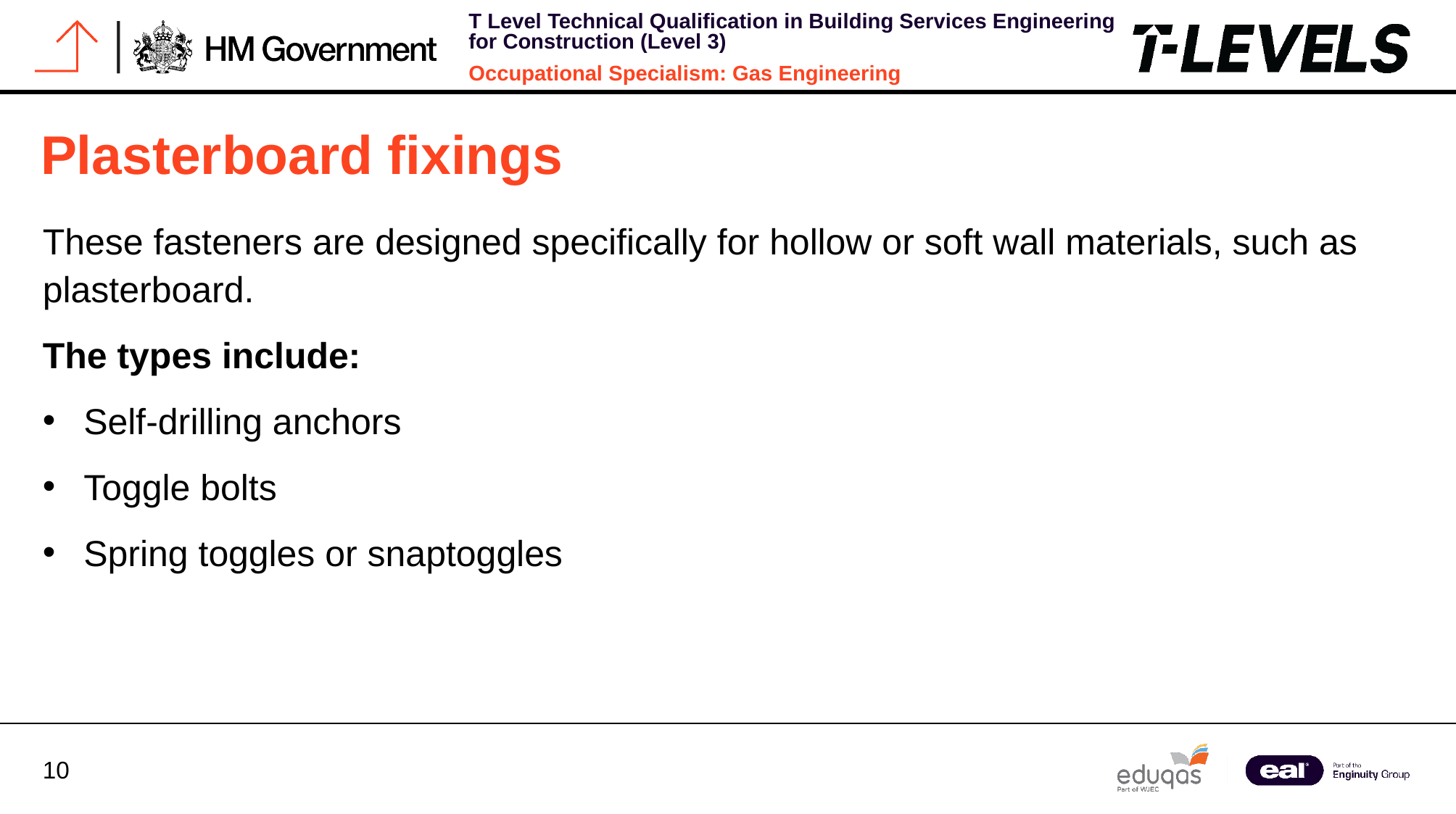

# Plasterboard fixings
These fasteners are designed specifically for hollow or soft wall materials, such as plasterboard.
The types include:
Self-drilling anchors
Toggle bolts
Spring toggles or snaptoggles